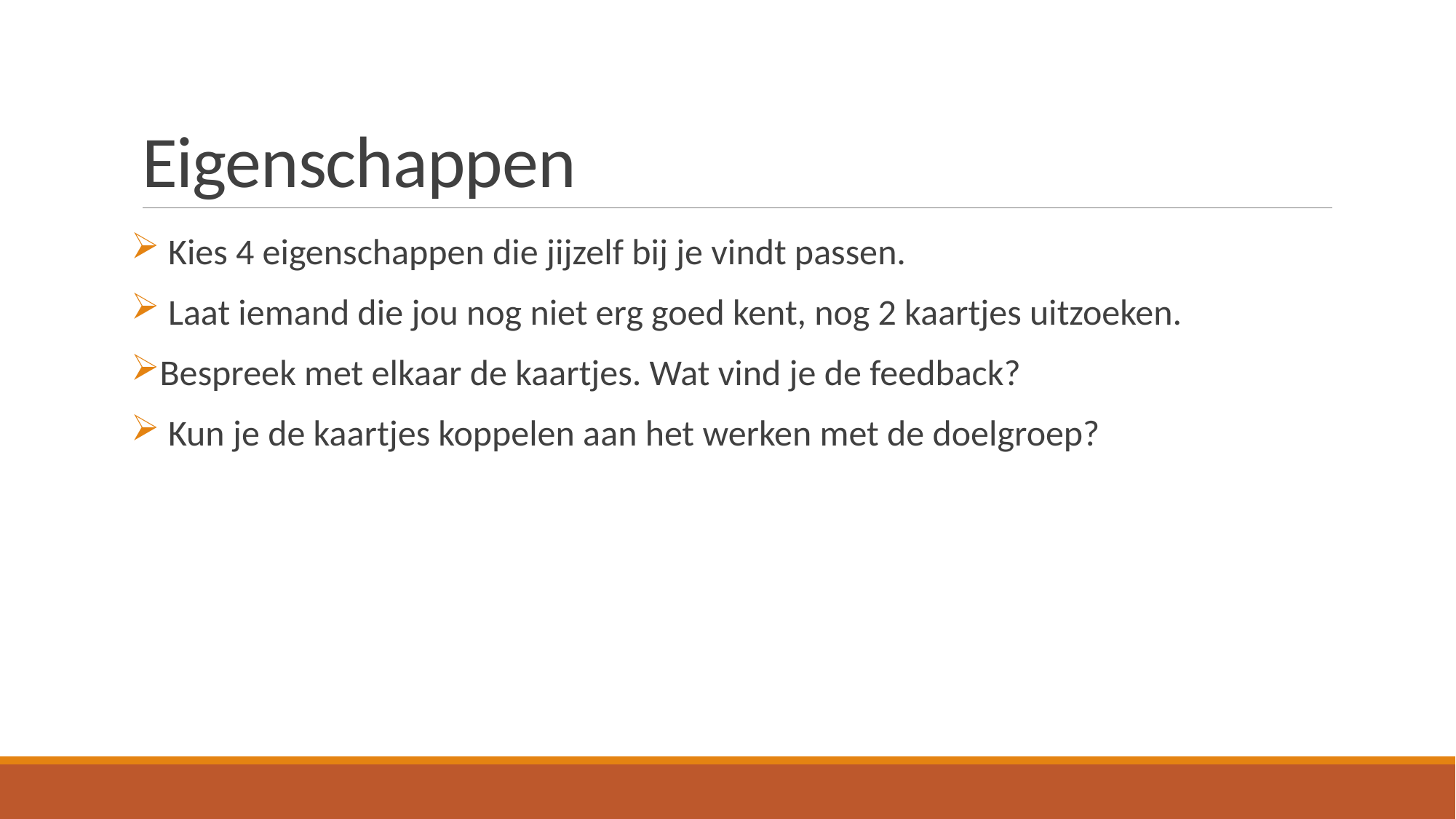

# Eigenschappen
 Kies 4 eigenschappen die jijzelf bij je vindt passen.
 Laat iemand die jou nog niet erg goed kent, nog 2 kaartjes uitzoeken.
Bespreek met elkaar de kaartjes. Wat vind je de feedback?
 Kun je de kaartjes koppelen aan het werken met de doelgroep?